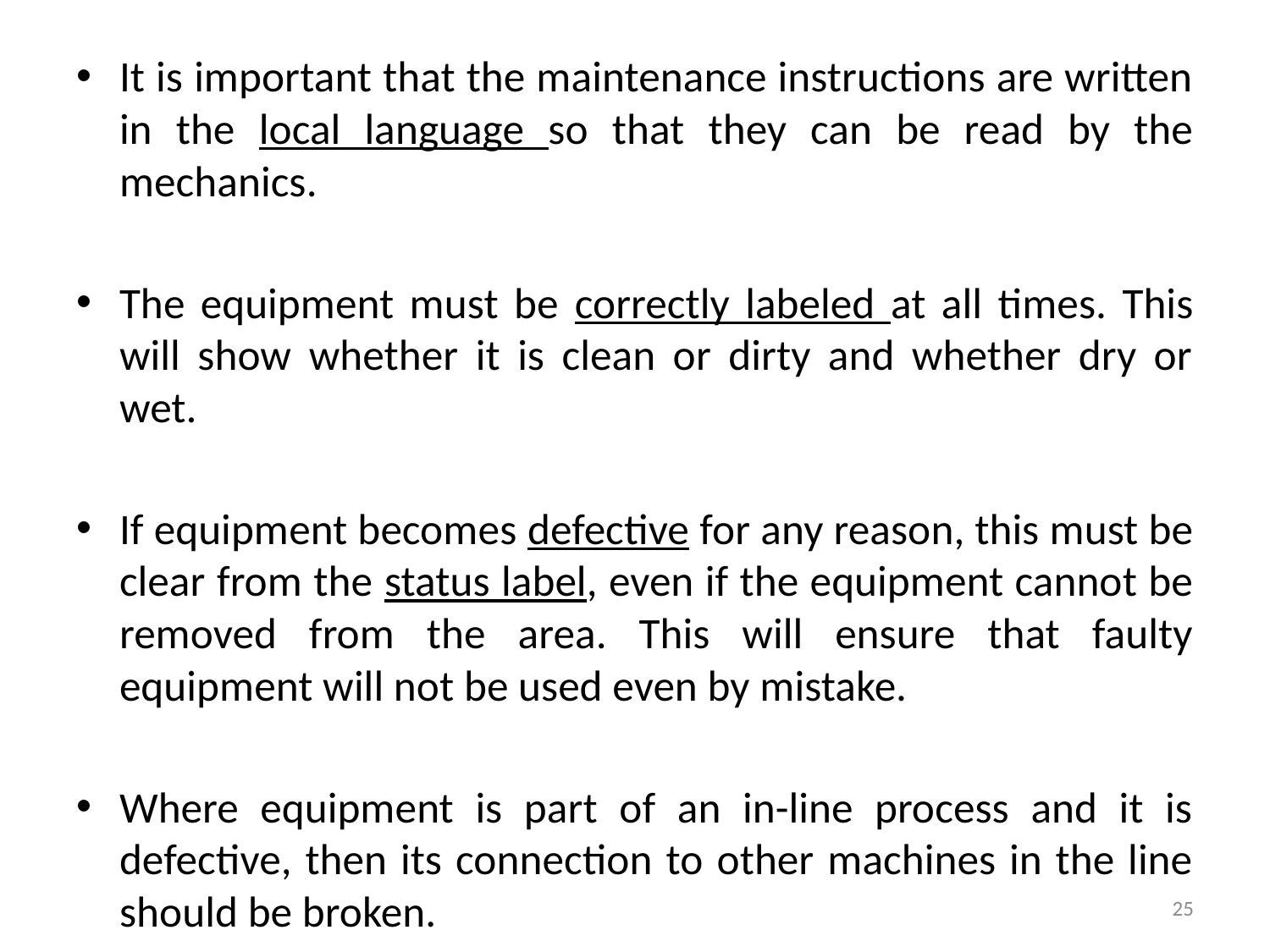

It is important that the maintenance instructions are written in the local language so that they can be read by the mechanics.

The equipment must be correctly labeled at all times. This will show whether it is clean or dirty and whether dry or wet.

If equipment becomes defective for any reason, this must be clear from the status label, even if the equipment cannot be removed from the area. This will ensure that faulty equipment will not be used even by mistake.

Where equipment is part of an in-line process and it is defective, then its connection to other machines in the line should be broken.

25